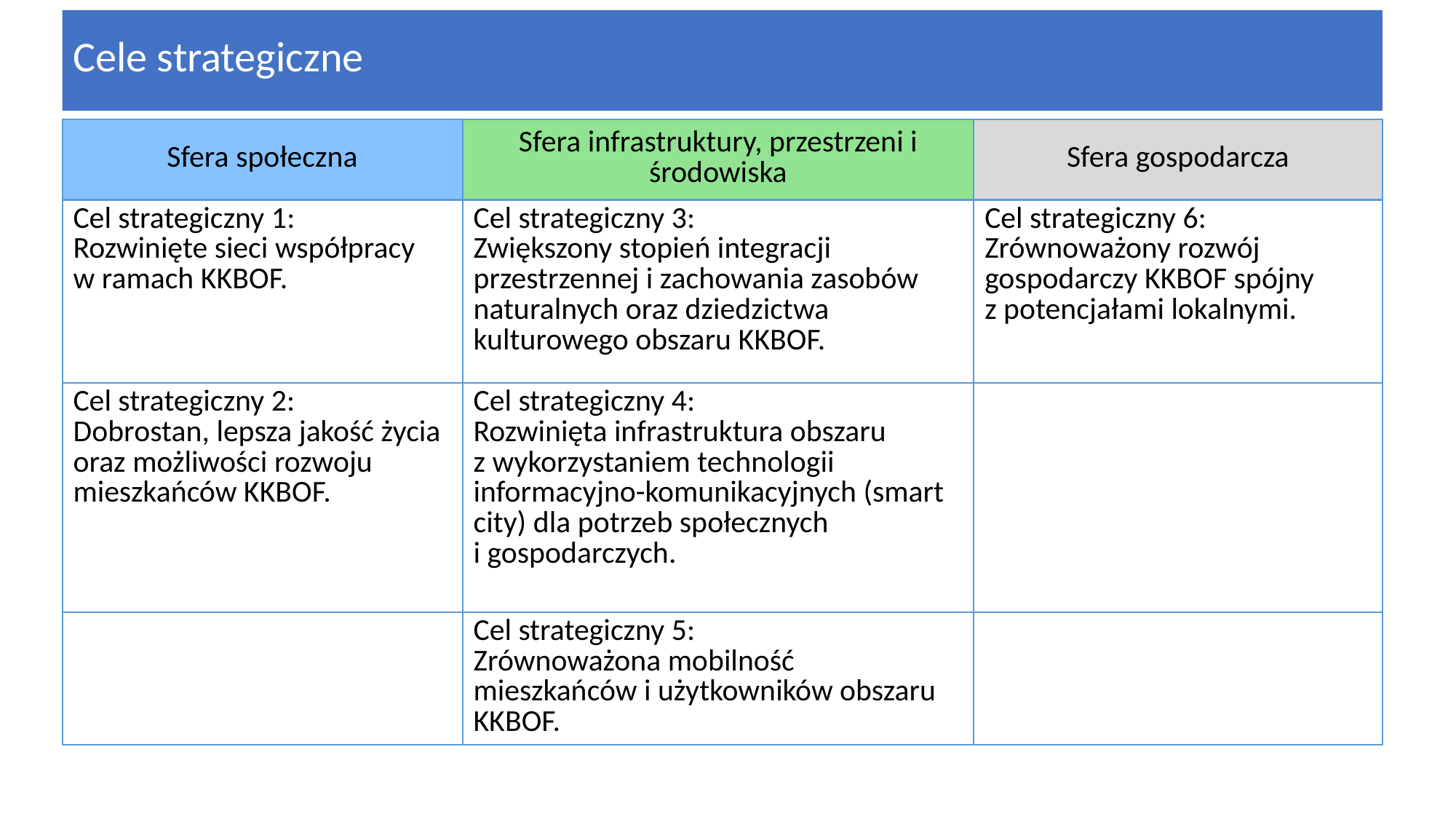

Cele strategiczne
| Sfera społeczna | Sfera infrastruktury, przestrzeni i środowiska | Sfera gospodarcza |
| --- | --- | --- |
| Cel strategiczny 1: Rozwinięte sieci współpracy w ramach KKBOF. | Cel strategiczny 3: Zwiększony stopień integracji przestrzennej i zachowania zasobów naturalnych oraz dziedzictwa kulturowego obszaru KKBOF. | Cel strategiczny 6: Zrównoważony rozwój gospodarczy KKBOF spójny z potencjałami lokalnymi. |
| Cel strategiczny 2: Dobrostan, lepsza jakość życia oraz możliwości rozwoju mieszkańców KKBOF. | Cel strategiczny 4: Rozwinięta infrastruktura obszaru z wykorzystaniem technologii informacyjno-komunikacyjnych (smart city) dla potrzeb społecznych i gospodarczych. |  |
|  | Cel strategiczny 5: Zrównoważona mobilność mieszkańców i użytkowników obszaru KKBOF. |  |